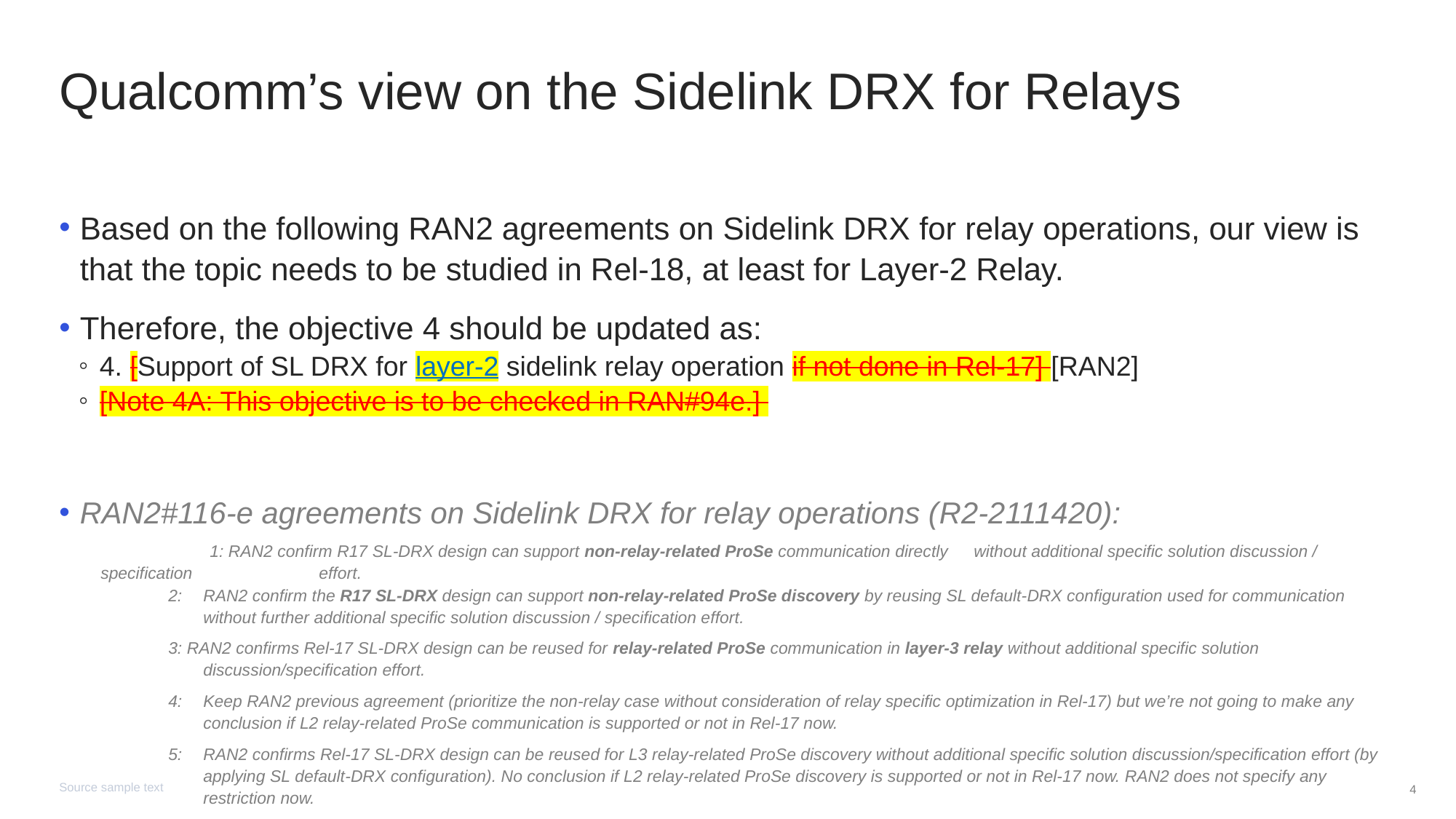

# Qualcomm’s view on the Sidelink DRX for Relays
Based on the following RAN2 agreements on Sidelink DRX for relay operations, our view is that the topic needs to be studied in Rel-18, at least for Layer-2 Relay.
Therefore, the objective 4 should be updated as:
4. [Support of SL DRX for layer-2 sidelink relay operation if not done in Rel-17] [RAN2]
[Note 4A: This objective is to be checked in RAN#94e.]

RAN2#116-e agreements on Sidelink DRX for relay operations (R2-2111420):
	1: RAN2 confirm R17 SL-DRX design can support non-relay-related ProSe communication directly 	without additional specific solution discussion / specification 		effort.
2:	RAN2 confirm the R17 SL-DRX design can support non-relay-related ProSe discovery by reusing SL default-DRX configuration used for communication without further additional specific solution discussion / specification effort.
3: RAN2 confirms Rel-17 SL-DRX design can be reused for relay-related ProSe communication in layer-3 relay without additional specific solution discussion/specification effort.
4:	Keep RAN2 previous agreement (prioritize the non-relay case without consideration of relay specific optimization in Rel-17) but we’re not going to make any conclusion if L2 relay-related ProSe communication is supported or not in Rel-17 now.
5:	RAN2 confirms Rel-17 SL-DRX design can be reused for L3 relay-related ProSe discovery without additional specific solution discussion/specification effort (by applying SL default-DRX configuration). No conclusion if L2 relay-related ProSe discovery is supported or not in Rel-17 now. RAN2 does not specify any restriction now.
Source sample text